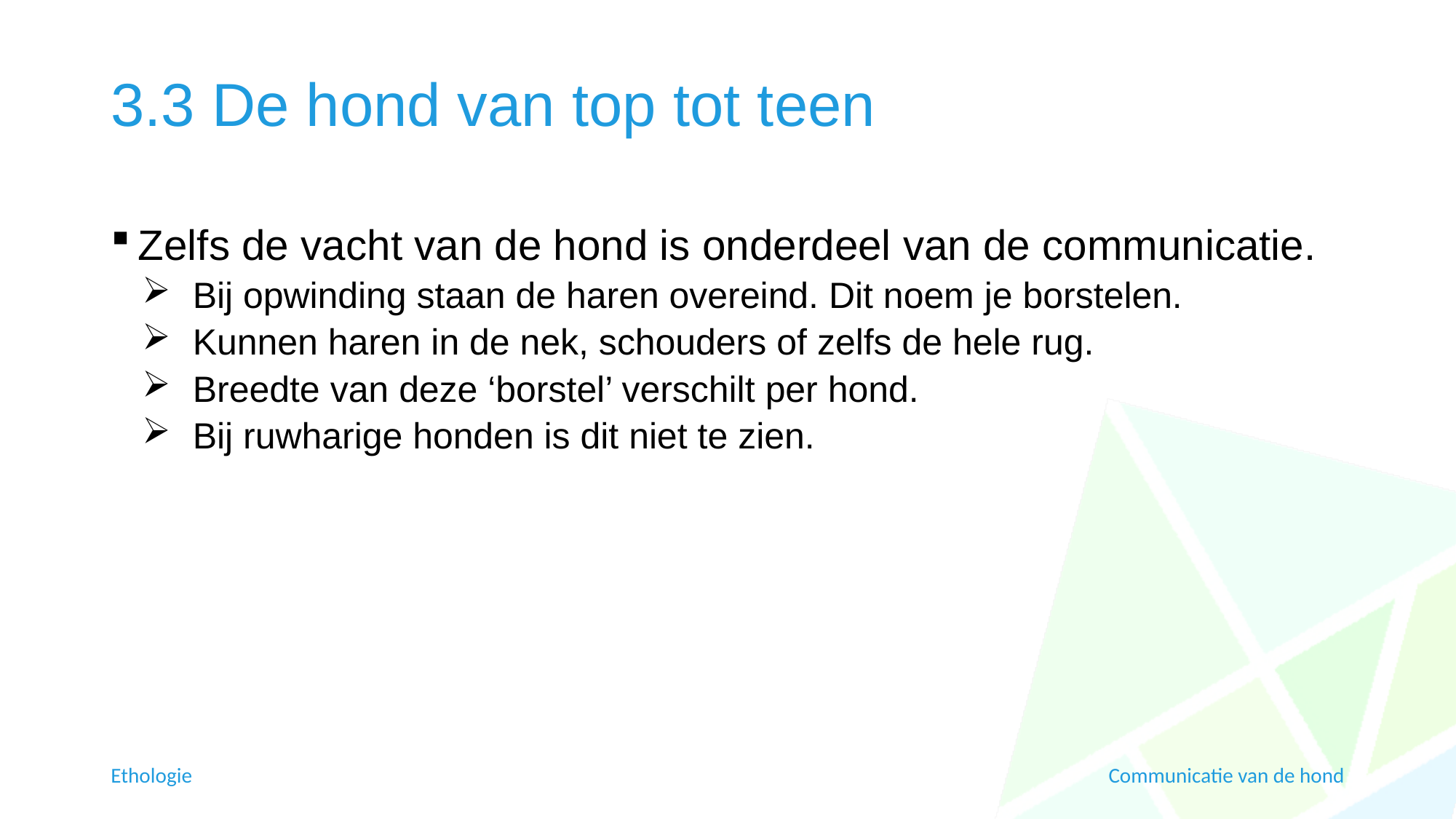

# 3.3 De hond van top tot teen
Zelfs de vacht van de hond is onderdeel van de communicatie.
Bij opwinding staan de haren overeind. Dit noem je borstelen.
Kunnen haren in de nek, schouders of zelfs de hele rug.
Breedte van deze ‘borstel’ verschilt per hond.
Bij ruwharige honden is dit niet te zien.
Ethologie
Communicatie van de hond